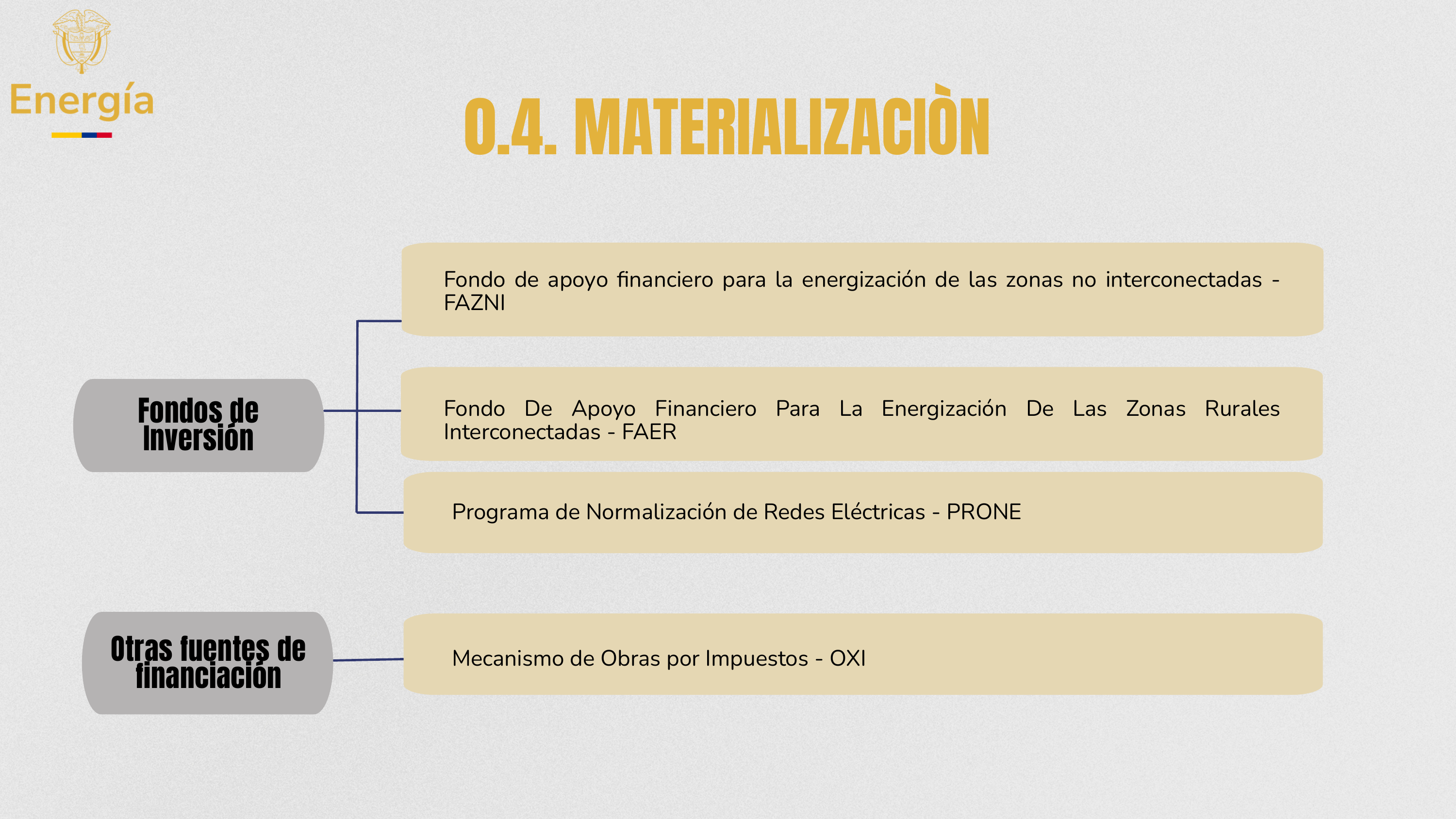

0.4. MATERIALIZACIÒN

Fondo de apoyo financiero para la energización de las zonas no interconectadas - FAZNI

Fondo De Apoyo Financiero Para La Energización De Las Zonas Rurales Interconectadas - FAER
Fondos de Inversión

Programa de Normalización de Redes Eléctricas - PRONE

Otras fuentes de financiación
Mecanismo de Obras por Impuestos - OXI